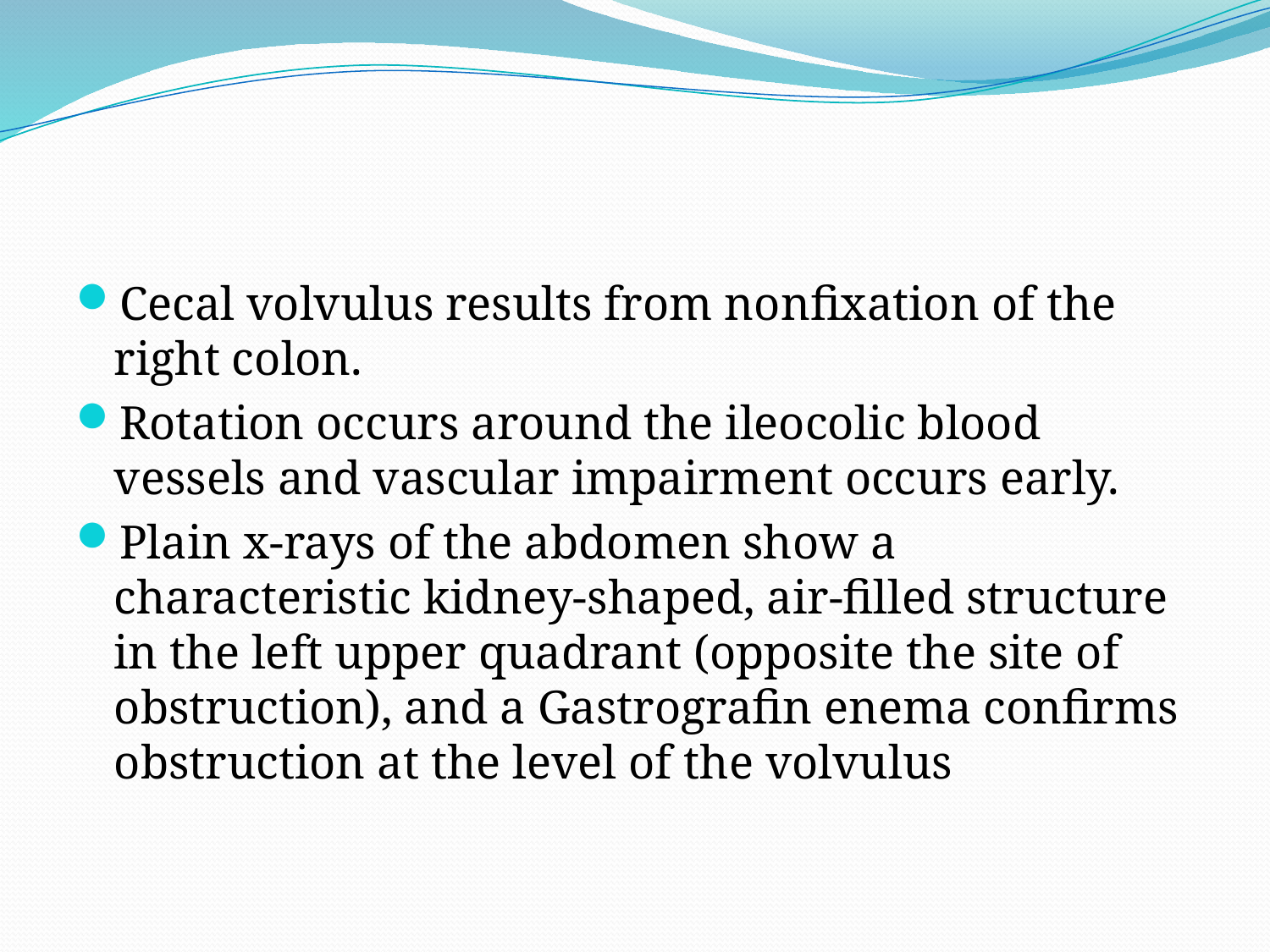

#
Cecal volvulus results from nonfixation of the right colon.
Rotation occurs around the ileocolic blood vessels and vascular impairment occurs early.
Plain x-rays of the abdomen show a characteristic kidney-shaped, air-filled structure in the left upper quadrant (opposite the site of obstruction), and a Gastrografin enema confirms obstruction at the level of the volvulus